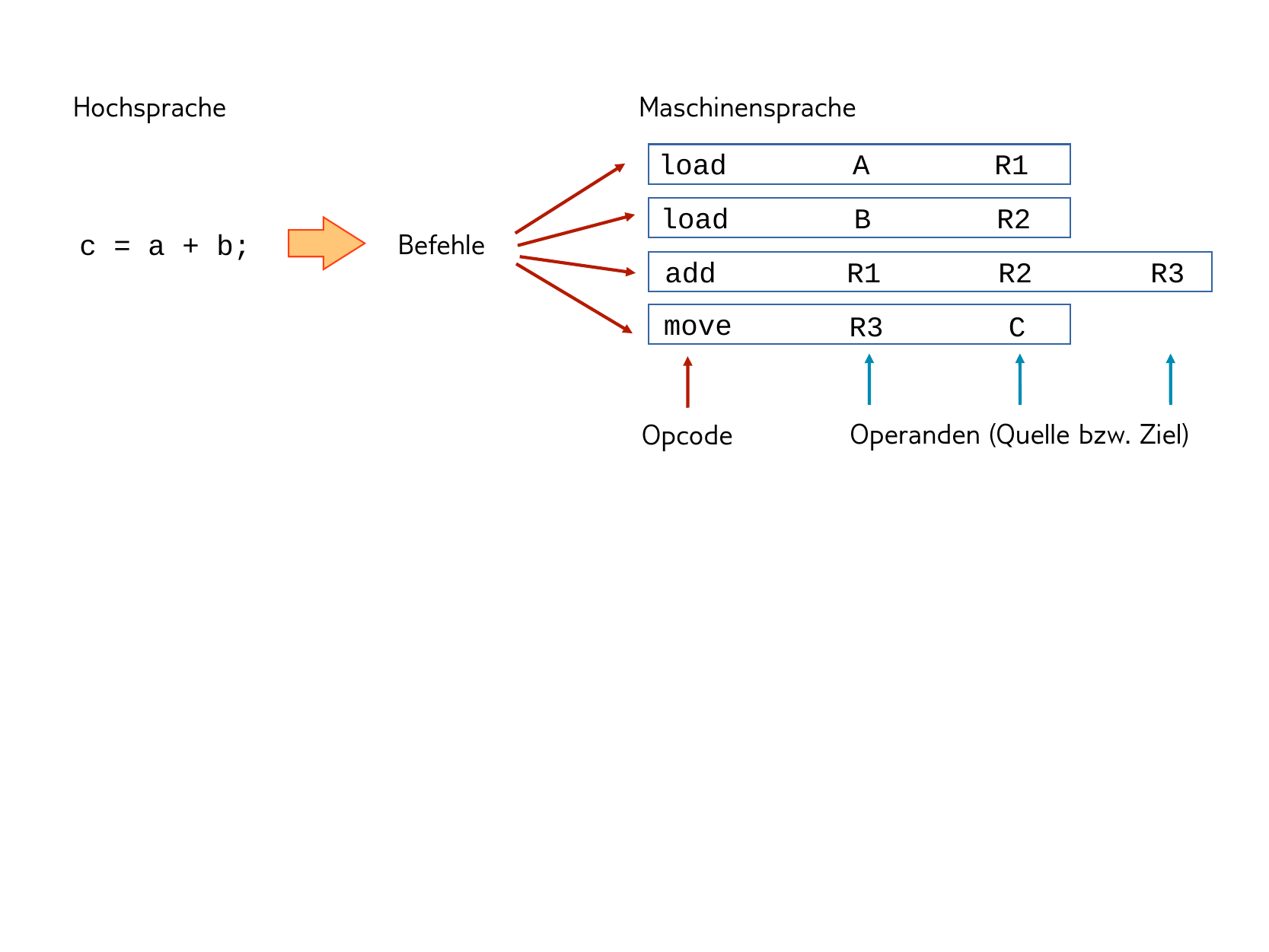

add
move
move
Hochsprache
Maschinensprache
load
A
R1

load
B
R2

Befehle
c = a + b;
add
R1
R2
R3

move

R3
C

Operanden (Quelle bzw. Ziel)
Opcode